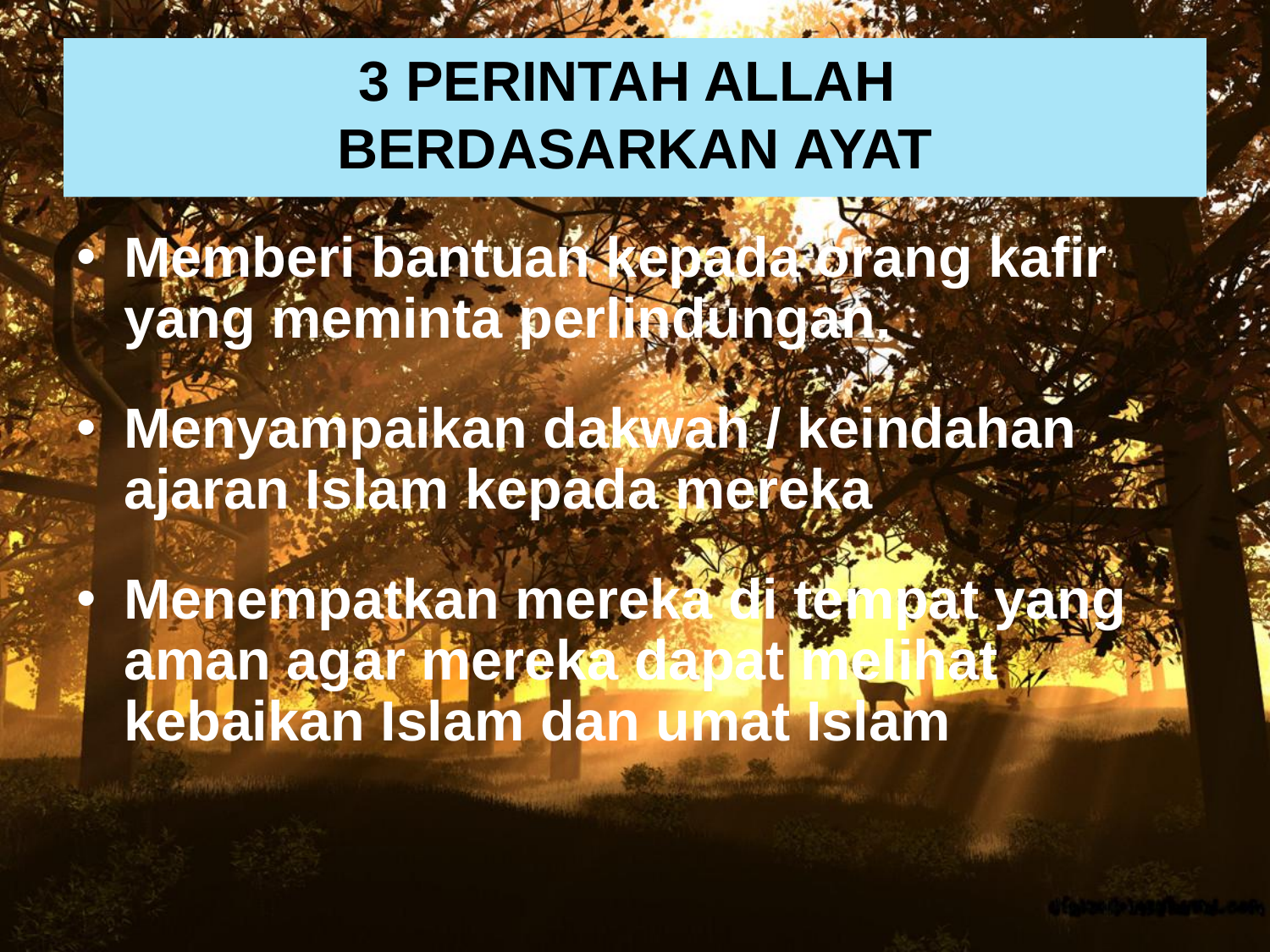

# 3 PERINTAH ALLAH BERDASARKAN AYAT
Memberi bantuan kepada orang kafir yang meminta perlindungan.

Menyampaikan dakwah / keindahan ajaran Islam kepada mereka

Menempatkan mereka di tempat yang aman agar mereka dapat melihat kebaikan Islam dan umat Islam